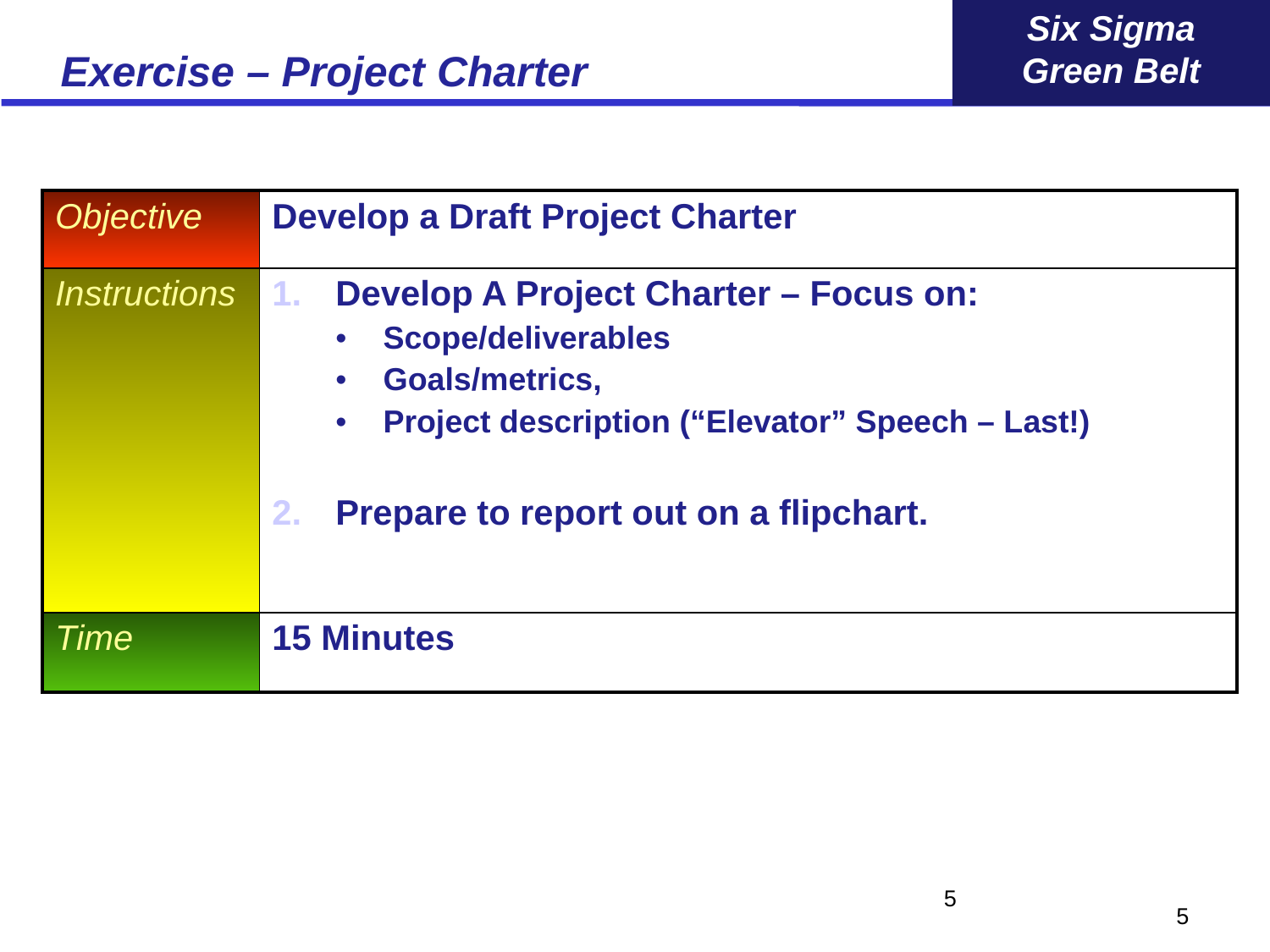

# Exercise – Project Charter
| Objective | Develop a Draft Project Charter |
| --- | --- |
| Instructions | Develop A Project Charter – Focus on: Scope/deliverables Goals/metrics, Project description (“Elevator” Speech – Last!) Prepare to report out on a flipchart. |
| Time | 15 Minutes |
5